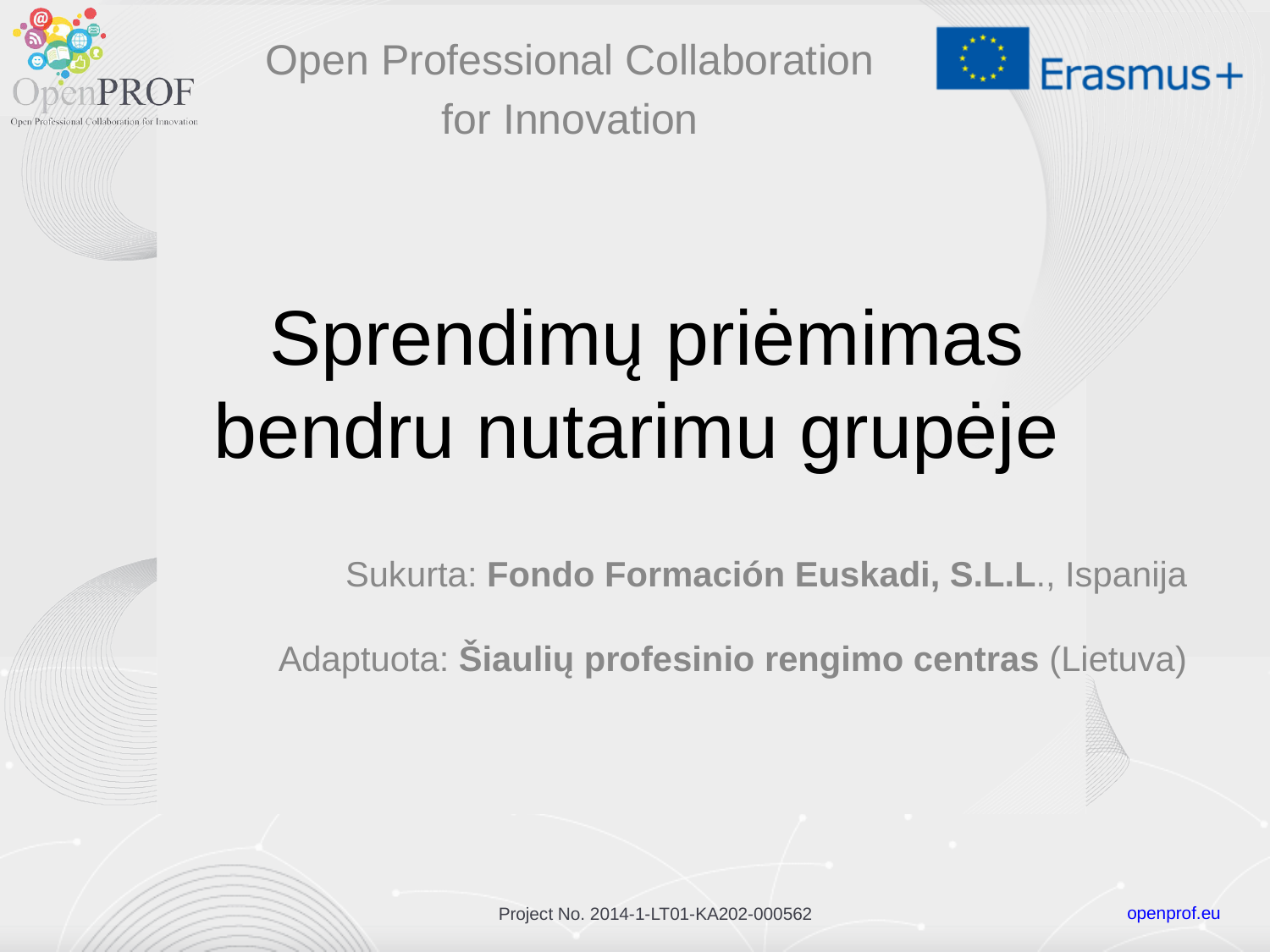

Open Professional Collaboration
for Innovation
# Sprendimų priėmimas bendru nutarimu grupėje
Sukurta: Fondo Formación Euskadi, S.L.L., Ispanija

Adaptuota: Šiaulių profesinio rengimo centras (Lietuva)